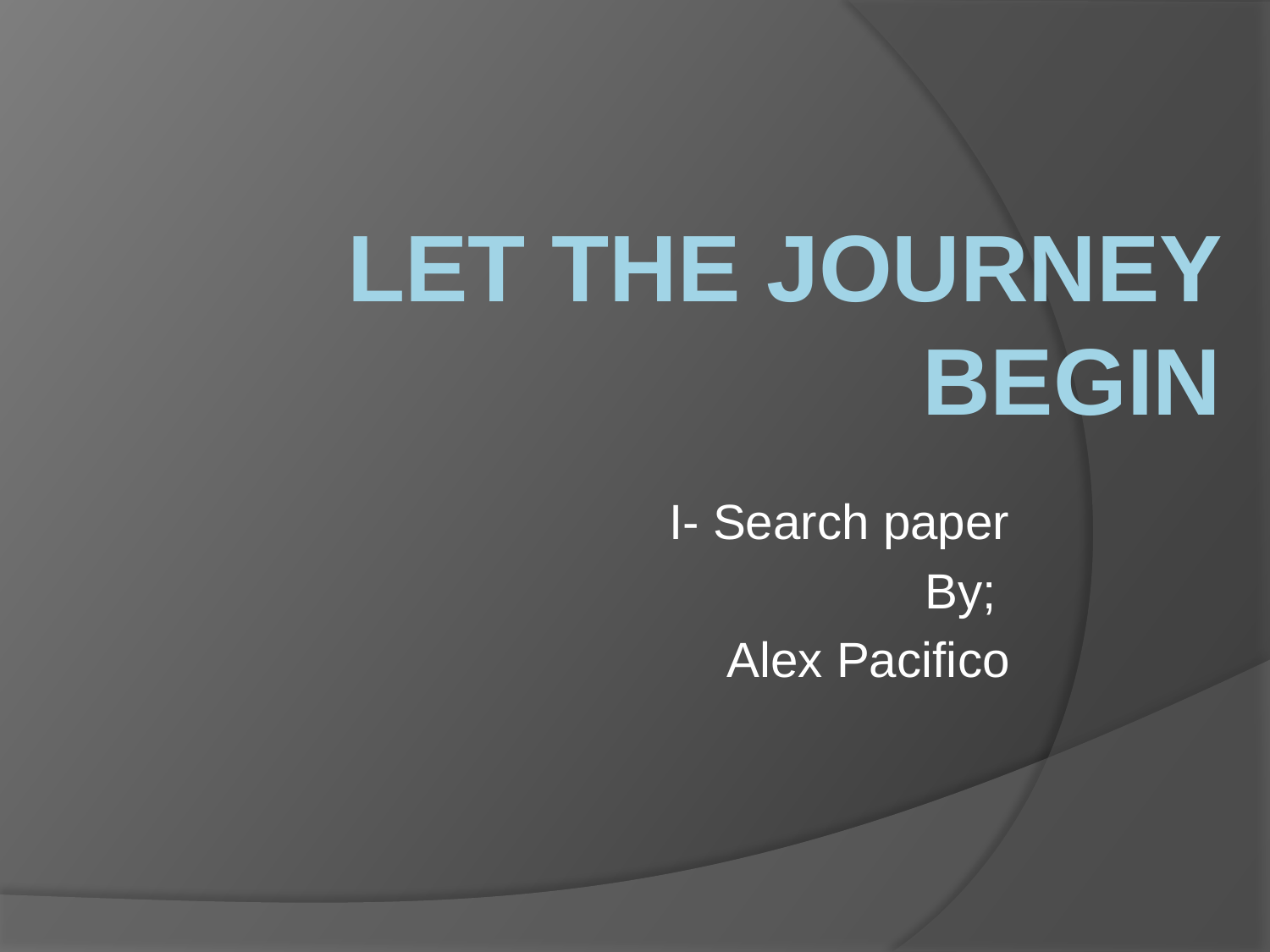

# Let the Journey Begin
I- Search paper
By;
Alex Pacifico